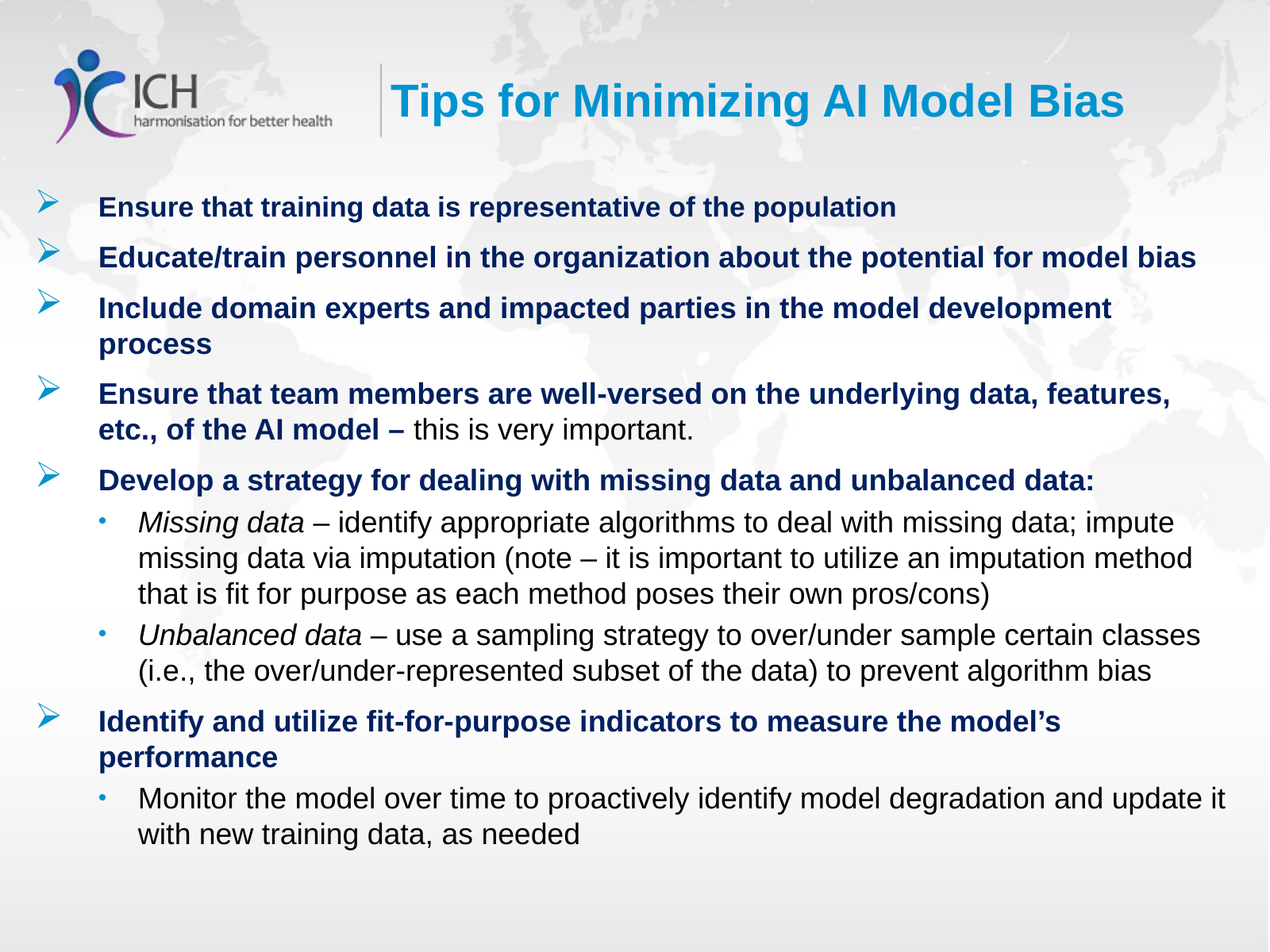

# Tips for Minimizing AI Model Bias
Ensure that training data is representative of the population
Educate/train personnel in the organization about the potential for model bias
Include domain experts and impacted parties in the model development process
Ensure that team members are well-versed on the underlying data, features, etc., of the AI model – this is very important.
Develop a strategy for dealing with missing data and unbalanced data:
Missing data – identify appropriate algorithms to deal with missing data; impute missing data via imputation (note – it is important to utilize an imputation method that is fit for purpose as each method poses their own pros/cons)
Unbalanced data – use a sampling strategy to over/under sample certain classes (i.e., the over/under-represented subset of the data) to prevent algorithm bias
Identify and utilize fit-for-purpose indicators to measure the model’s performance
Monitor the model over time to proactively identify model degradation and update it with new training data, as needed